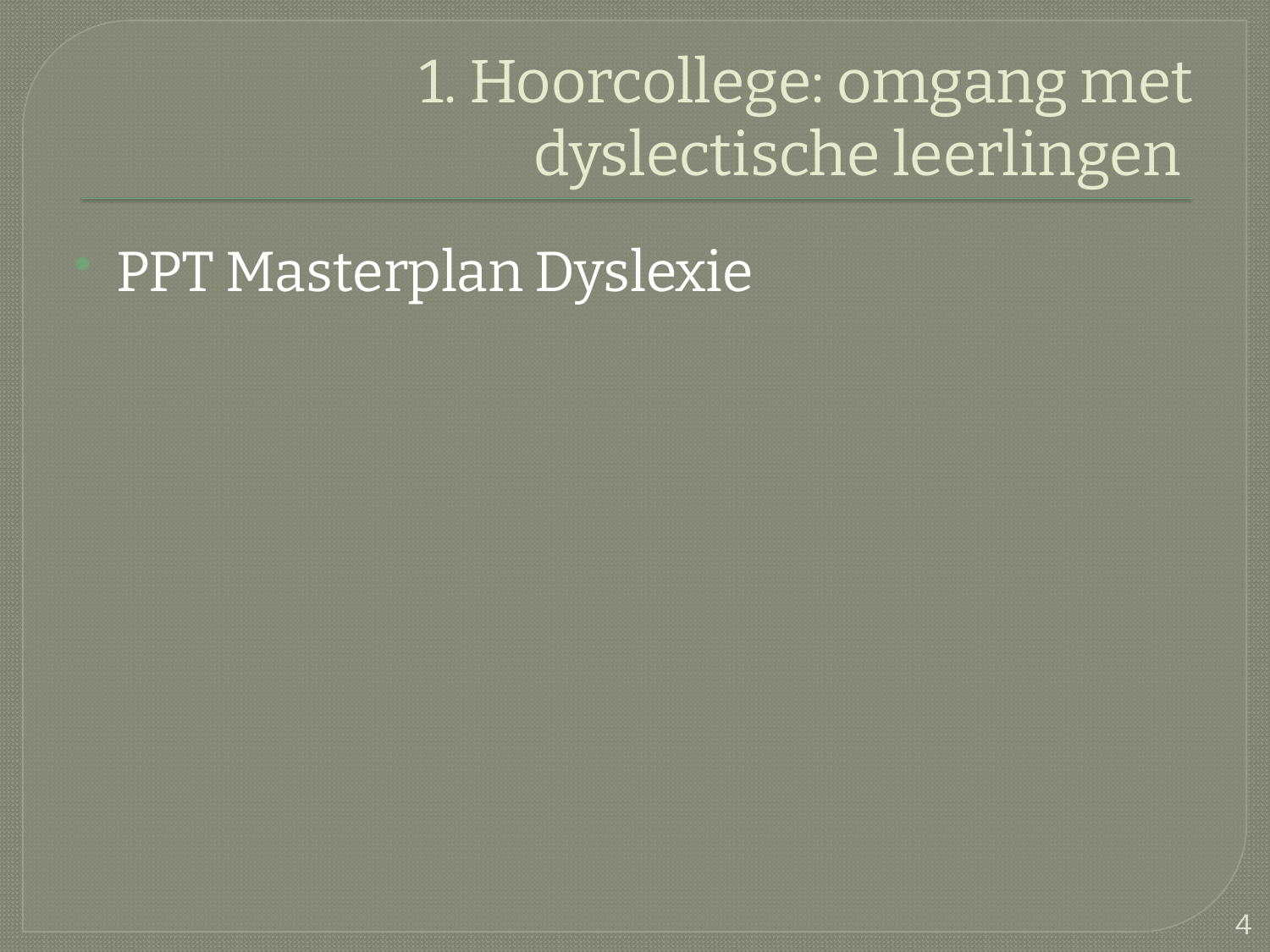

# 1. Hoorcollege: omgang met dyslectische leerlingen
PPT Masterplan Dyslexie
4